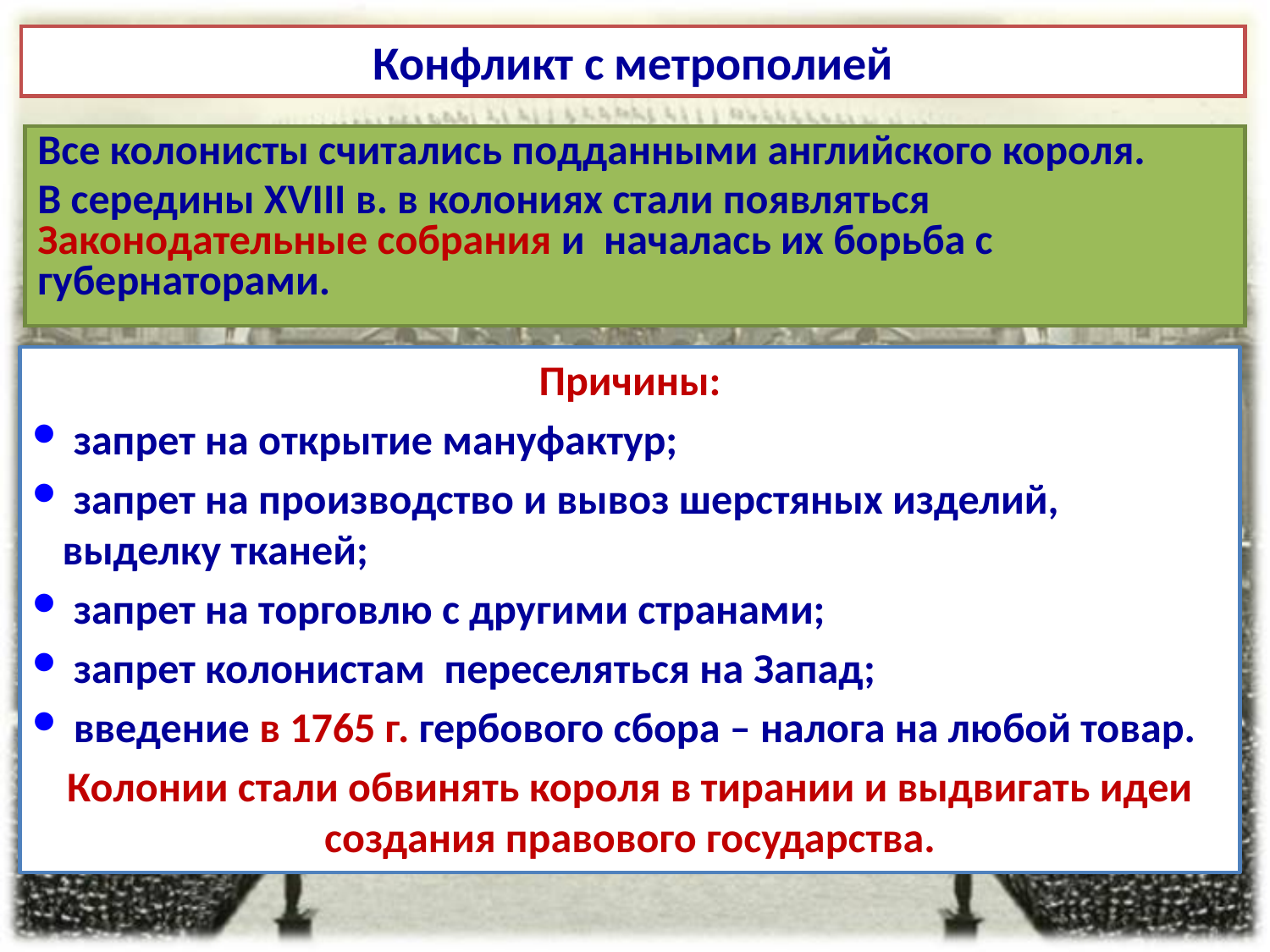

# Конфликт с метрополией
Все колонисты считались подданными английского короля.
В середины XVIII в. в колониях стали появляться Законодательные собрания и  началась их борьба с губернаторами.
Причины:
 запрет на открытие мануфактур;
 запрет на производство и вывоз шерстяных изделий, выделку тканей;
 запрет на торговлю с другими странами;
 запрет колонистам  переселяться на Запад;
 введение в 1765 г. гербового сбора – налога на любой товар.
Колонии стали обвинять короля в тирании и выдвигать идеи создания правового государства.